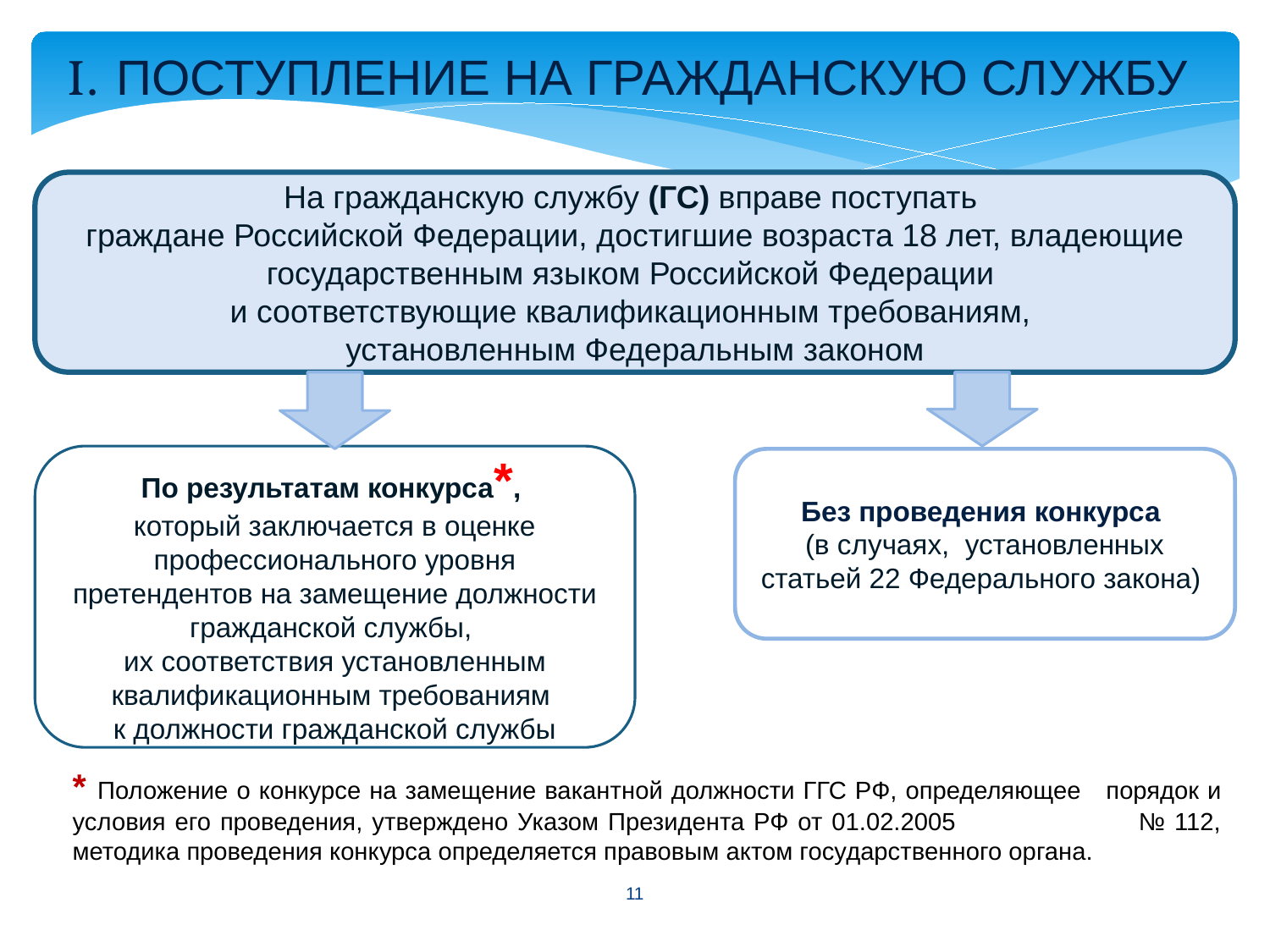

I. ПОСТУПЛЕНИЕ НА ГРАЖДАНСКУЮ СЛУЖБУ
На гражданскую службу (ГС) вправе поступать
граждане Российской Федерации, достигшие возраста 18 лет, владеющие государственным языком Российской Федерации
и соответствующие квалификационным требованиям,
установленным Федеральным законом

По результатам конкурса*,
который заключается в оценке профессионального уровня претендентов на замещение должности гражданской службы,
их соответствия установленным квалификационным требованиям
к должности гражданской службы
Без проведения конкурса
(в случаях,  установленных статьей 22 Федерального закона)
* Положение о конкурсе на замещение вакантной должности ГГС РФ, определяющее   порядок и условия его проведения, утверждено Указом Президента РФ от 01.02.2005                    № 112, методика проведения конкурса определяется правовым актом государственного органа.

11